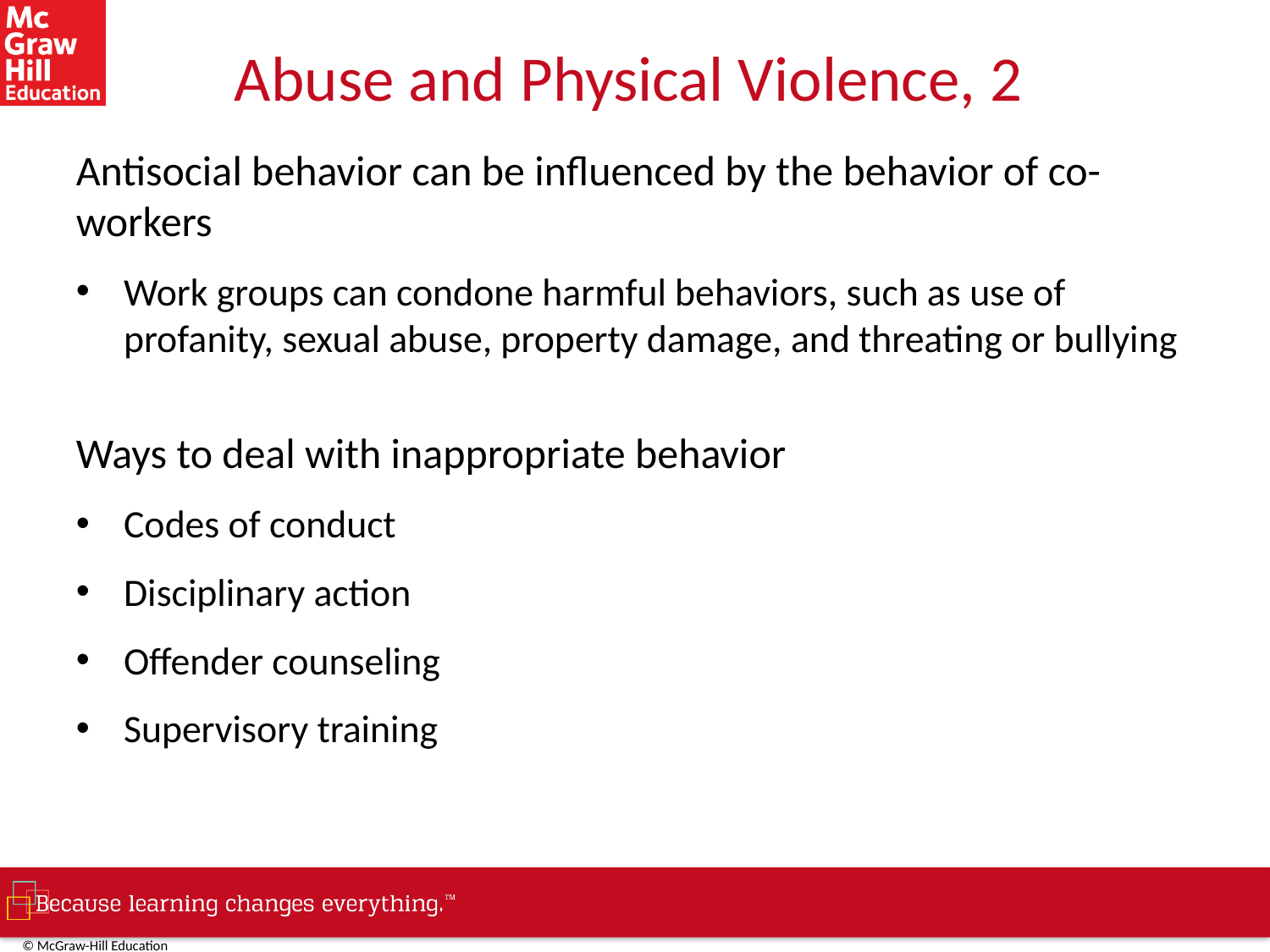

# Abuse and Physical Violence, 2
Antisocial behavior can be influenced by the behavior of co-workers
Work groups can condone harmful behaviors, such as use of profanity, sexual abuse, property damage, and threating or bullying

Ways to deal with inappropriate behavior
Codes of conduct
Disciplinary action
Offender counseling
Supervisory training